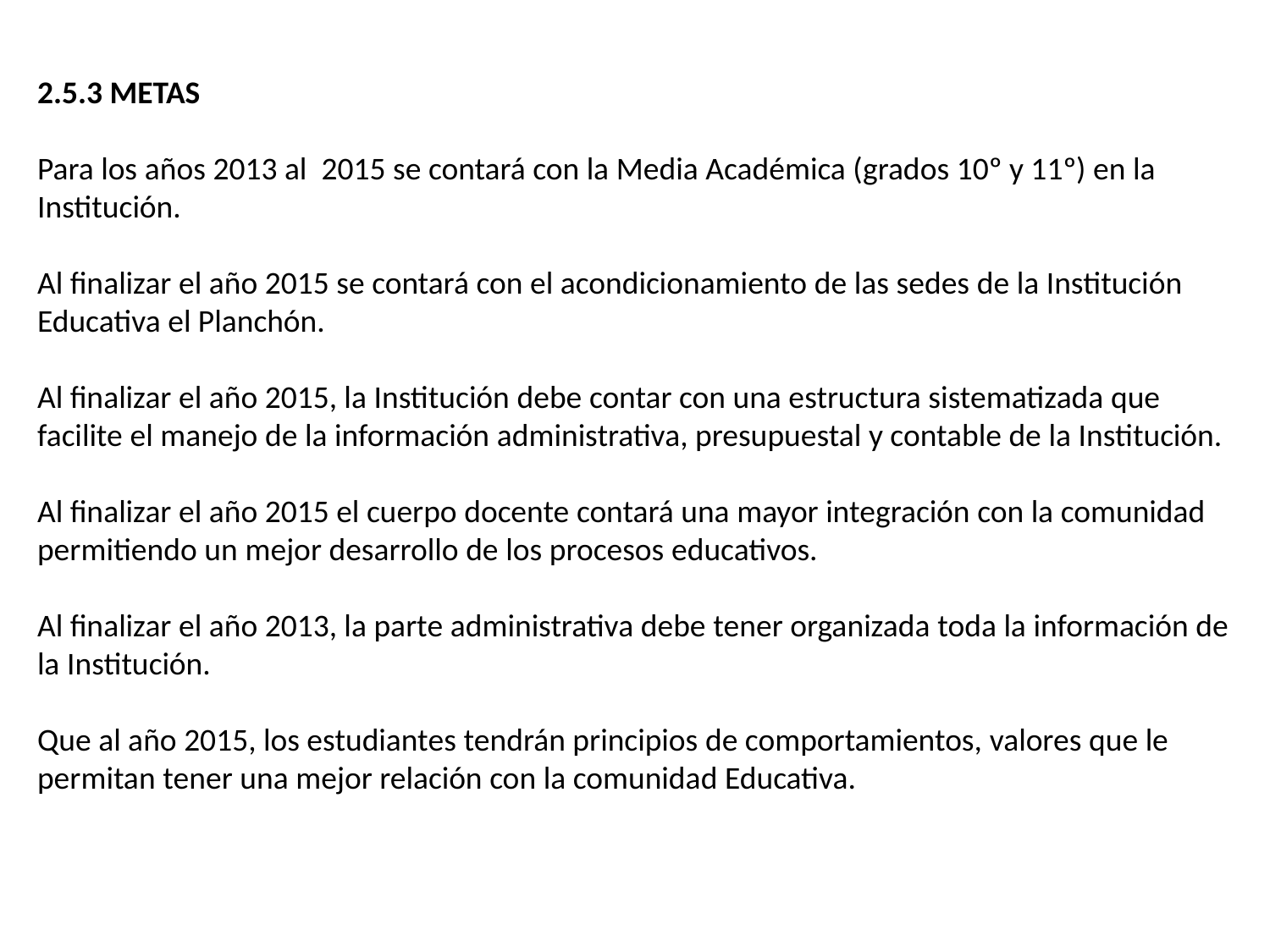

2.5.3 METAS

Para los años 2013 al  2015 se contará con la Media Académica (grados 10º y 11º) en la Institución.

Al finalizar el año 2015 se contará con el acondicionamiento de las sedes de la Institución Educativa el Planchón.

Al finalizar el año 2015, la Institución debe contar con una estructura sistematizada que facilite el manejo de la información administrativa, presupuestal y contable de la Institución.

Al finalizar el año 2015 el cuerpo docente contará una mayor integración con la comunidad permitiendo un mejor desarrollo de los procesos educativos.

Al finalizar el año 2013, la parte administrativa debe tener organizada toda la información de la Institución.

Que al año 2015, los estudiantes tendrán principios de comportamientos, valores que le permitan tener una mejor relación con la comunidad Educativa.